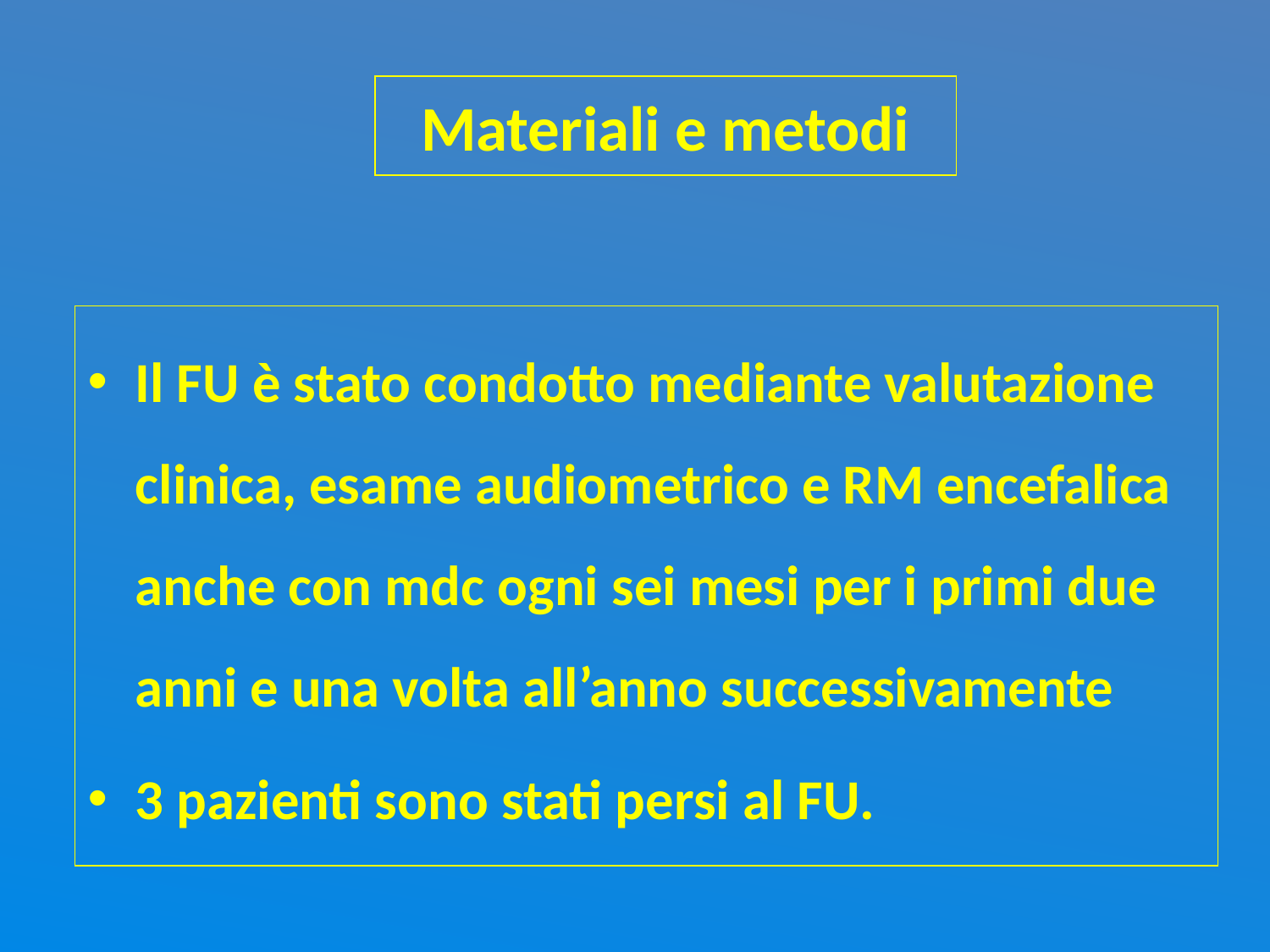

# Materiali e metodi
Il FU è stato condotto mediante valutazione clinica, esame audiometrico e RM encefalica anche con mdc ogni sei mesi per i primi due anni e una volta all’anno successivamente
3 pazienti sono stati persi al FU.